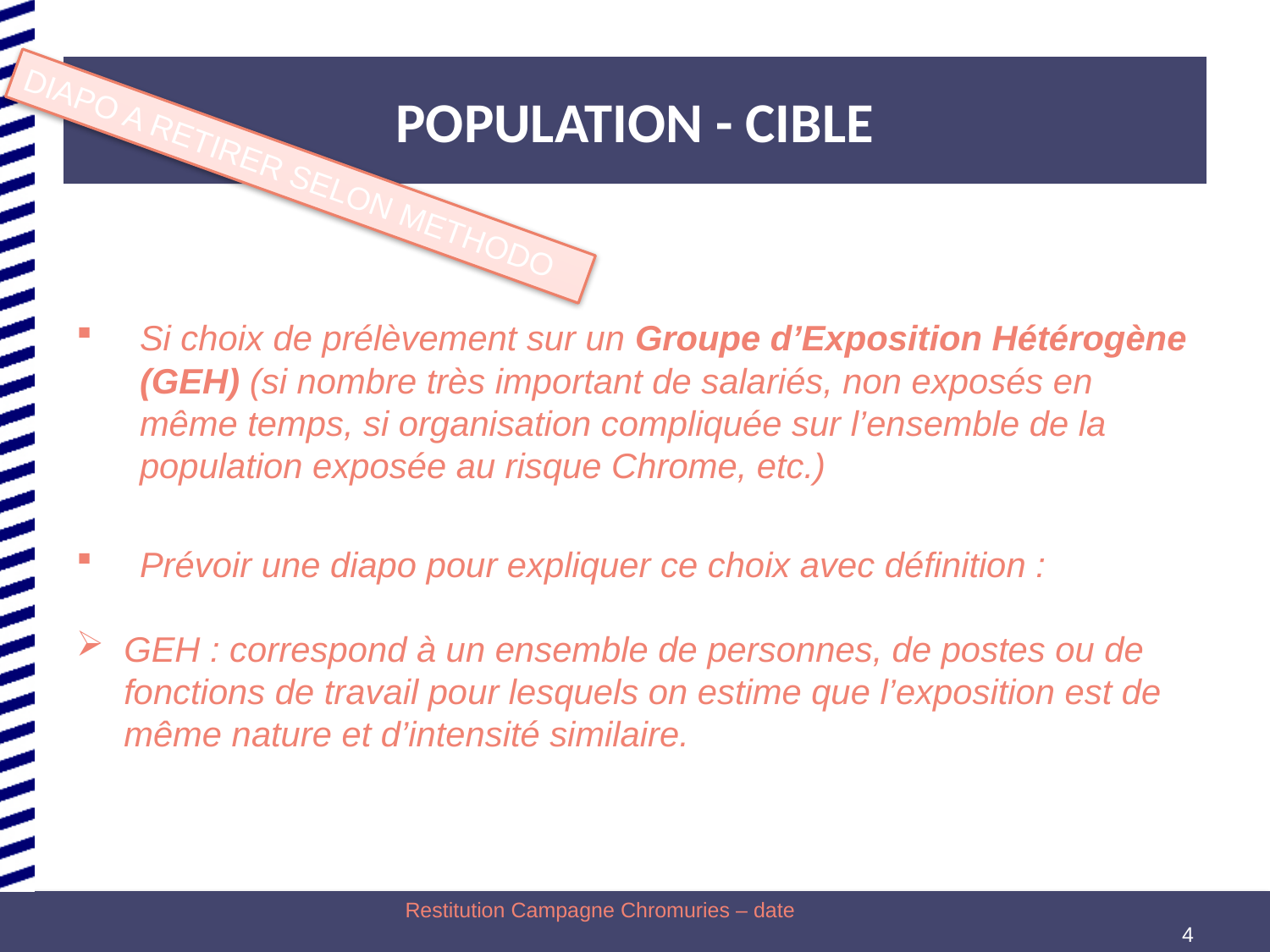

# POPULATION - CIBLE
DIAPO A RETIRER SELON METHODO
Si choix de prélèvement sur un Groupe d’Exposition Hétérogène (GEH) (si nombre très important de salariés, non exposés en même temps, si organisation compliquée sur l’ensemble de la population exposée au risque Chrome, etc.)

Prévoir une diapo pour expliquer ce choix avec définition :

GEH : correspond à un ensemble de personnes, de postes ou de fonctions de travail pour lesquels on estime que l’exposition est de même nature et d’intensité similaire.
Restitution Campagne Chromuries – date
4